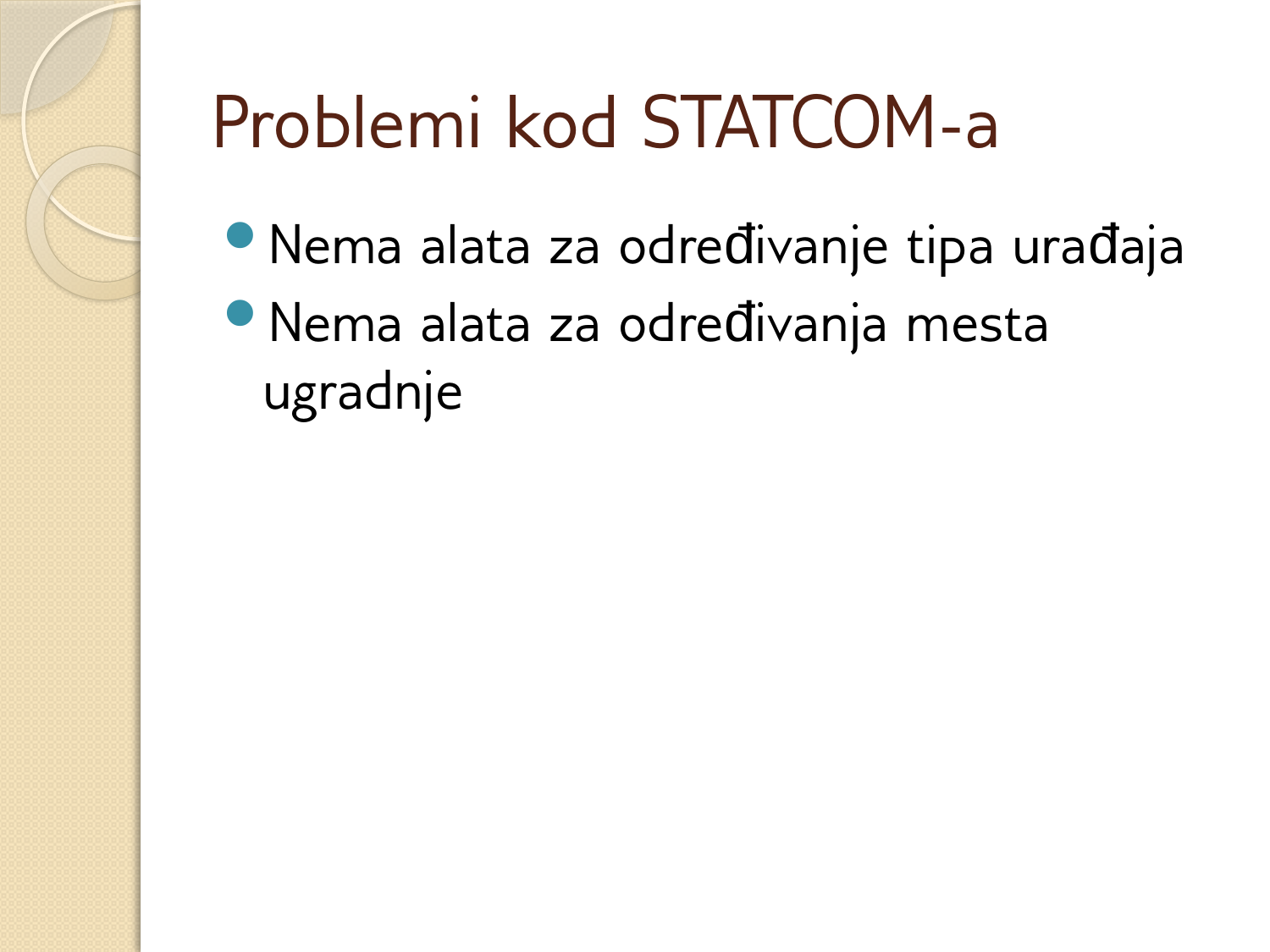

# Problemi kod STATCOM-a
Nema alata za određivanje tipa urađaja
Nema alata za određivanja mesta ugradnje